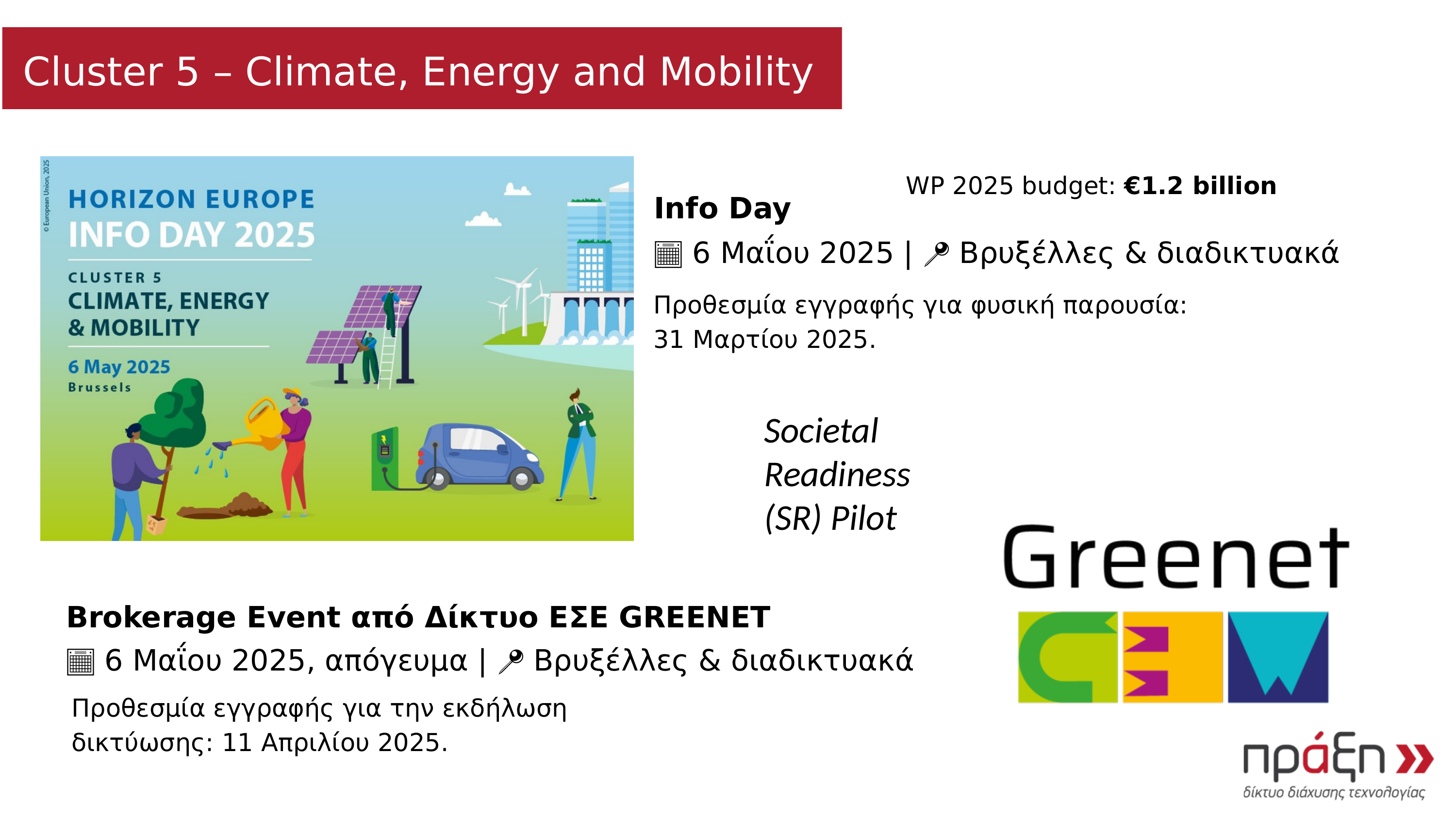

Cluster 5 – Climate, Energy and Mobility

WP 2025 budget: €1.2 billion
Info Day
📅 6 Μαΐου 2025 | 📍 Βρυξέλλες & διαδικτυακά
Προθεσμία εγγραφής για φυσική παρουσία: 31 Μαρτίου 2025.
Societal Readiness (SR) Pilot

Brokerage Event από Δίκτυο ΕΣΕ GREENET
📅 6 Μαΐου 2025, απόγευμα | 📍 Βρυξέλλες & διαδικτυακά
Προθεσμία εγγραφής για την εκδήλωση δικτύωσης: 11 Απριλίου 2025.